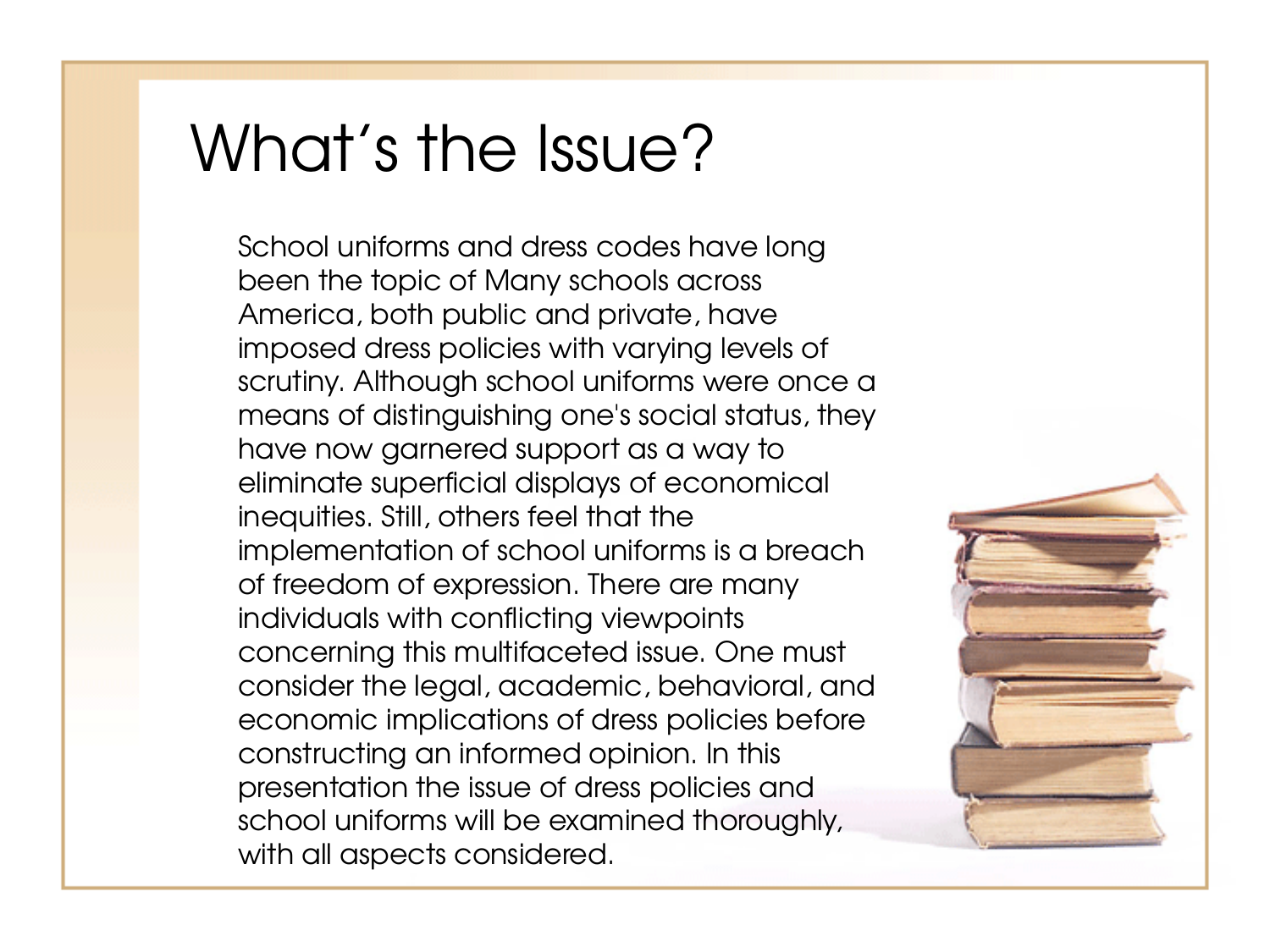

# What’s the Issue?
School uniforms and dress codes have long been the topic of Many schools across America, both public and private, have imposed dress policies with varying levels of scrutiny. Although school uniforms were once a means of distinguishing one's social status, they have now garnered support as a way to eliminate superficial displays of economical inequities. Still, others feel that the implementation of school uniforms is a breach of freedom of expression. There are many individuals with conflicting viewpoints concerning this multifaceted issue. One must consider the legal, academic, behavioral, and economic implications of dress policies before constructing an informed opinion. In this presentation the issue of dress policies and school uniforms will be examined thoroughly, with all aspects considered.